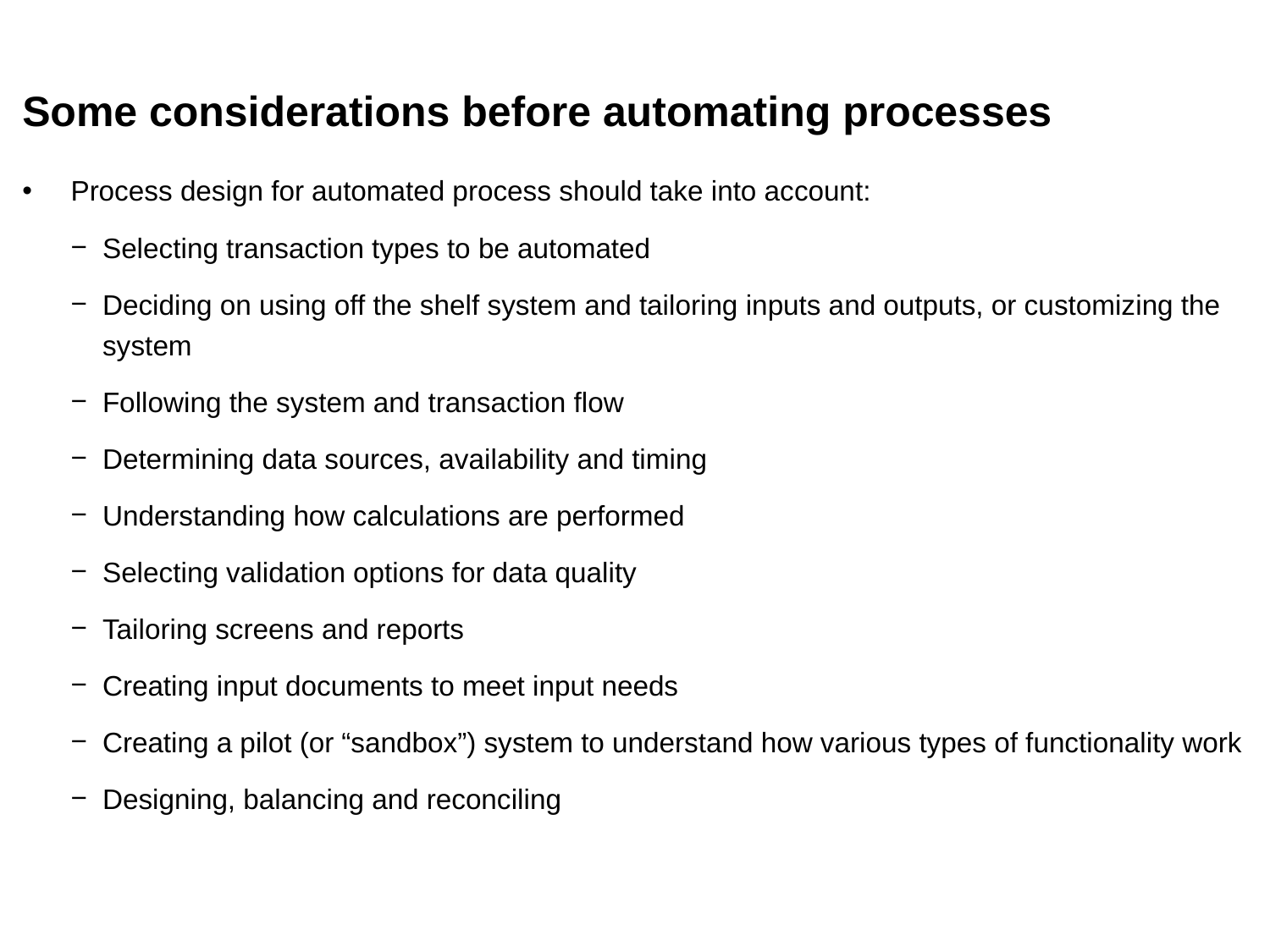

# Some considerations before automating processes
Process design for automated process should take into account:
Selecting transaction types to be automated
Deciding on using off the shelf system and tailoring inputs and outputs, or customizing the system
Following the system and transaction flow
Determining data sources, availability and timing
Understanding how calculations are performed
Selecting validation options for data quality
Tailoring screens and reports
Creating input documents to meet input needs
Creating a pilot (or “sandbox”) system to understand how various types of functionality work
Designing, balancing and reconciling